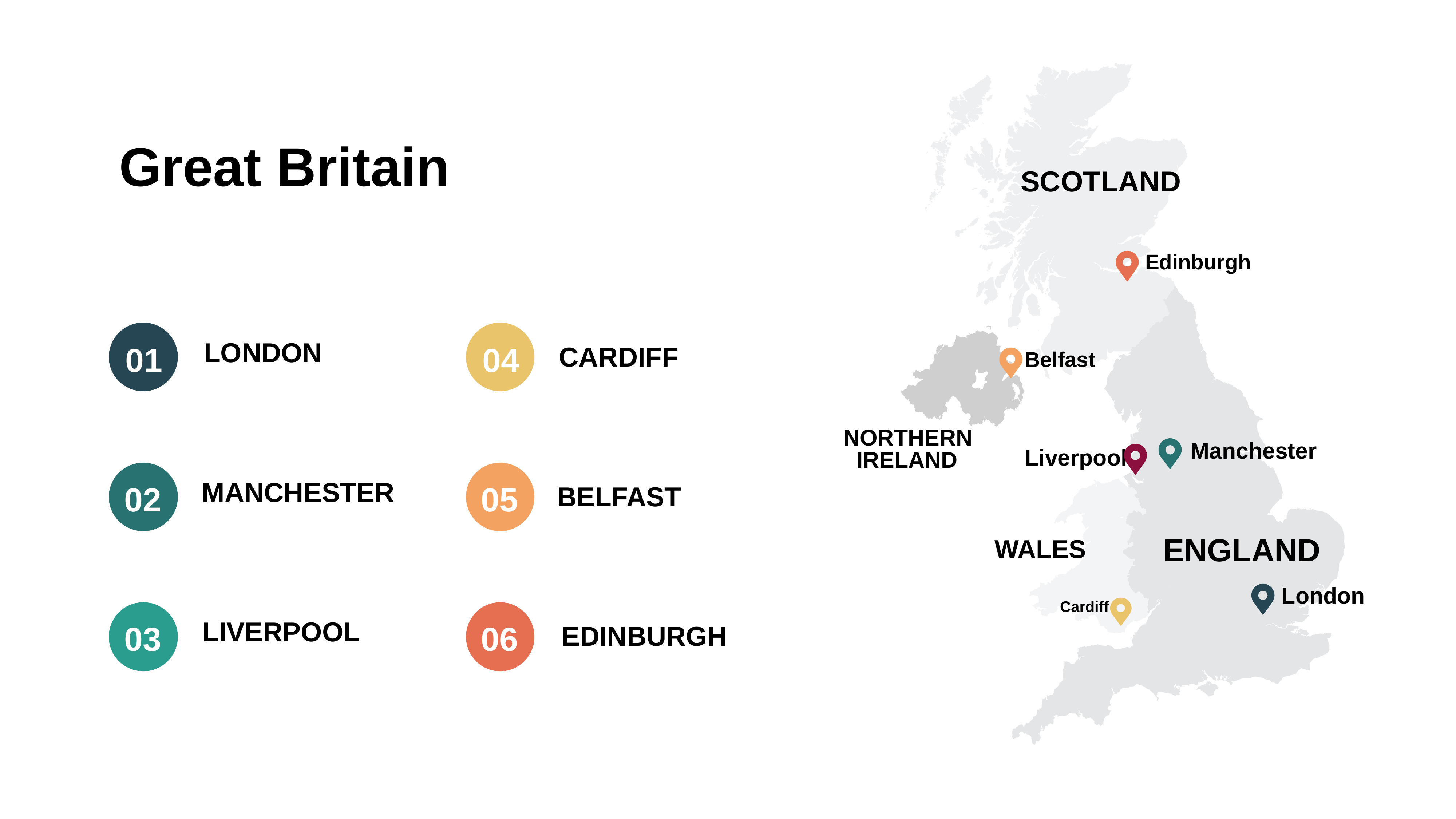

Great Britain
SCOTLAND
Edinburgh

LONDON
01
04
CARDIFF
Belfast

NORTHERN
Manchester

Liverpool

IRELAND

MANCHESTER
02
05

BELFAST
ENGLAND
WALES
London

Cardiff

LIVERPOOL
03
06
EDINBURGH